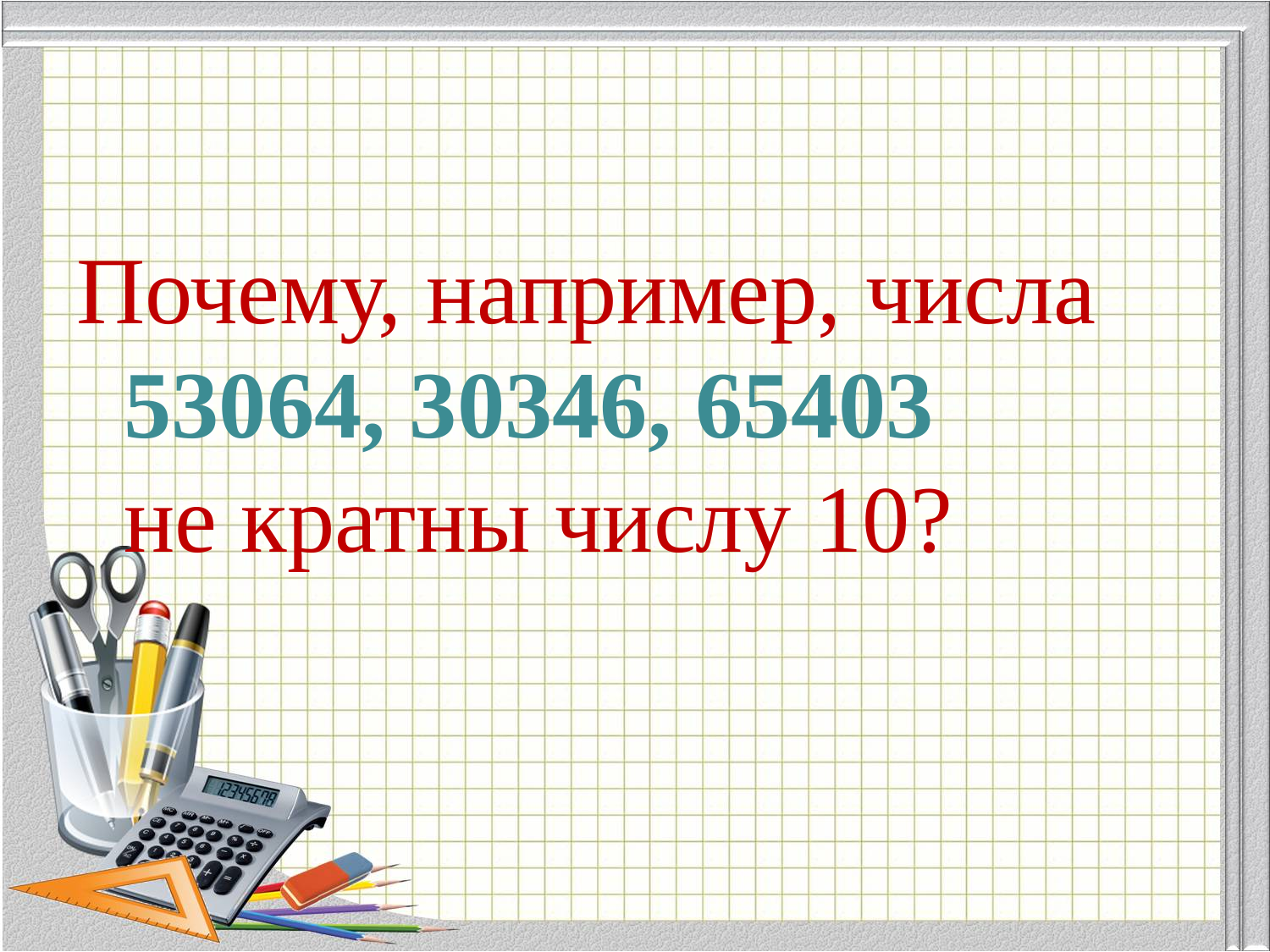

#
Почему, например, числа 53064, 30346, 65403
не кратны числу 10?